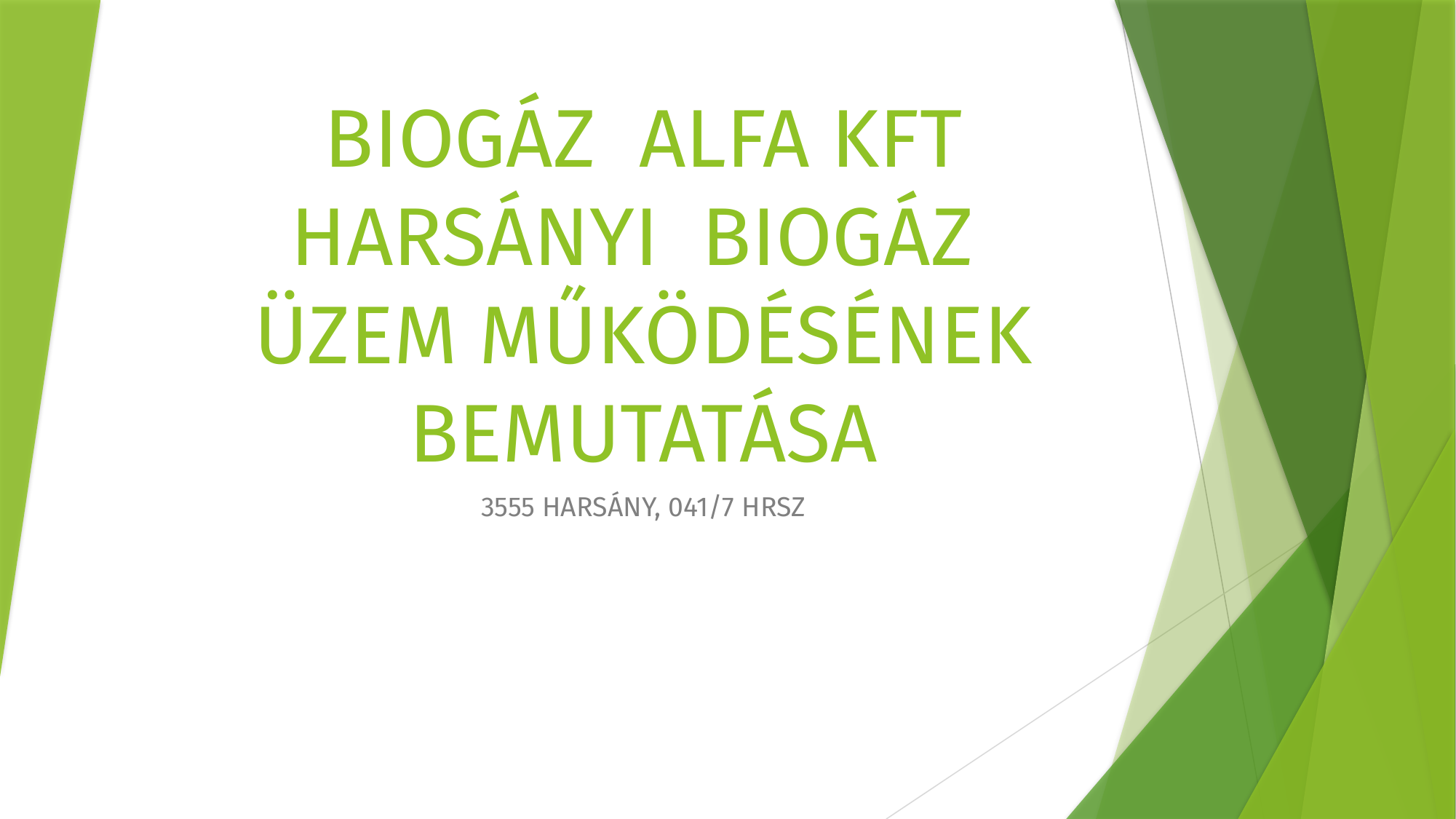

# BIOGÁZ  ALFA KFT HARSÁNYI  BIOGÁZ  ÜZEM MŰKÖDÉSÉNEK BEMUTATÁSA
3555 HARSÁNY, 041/7 HRSZ